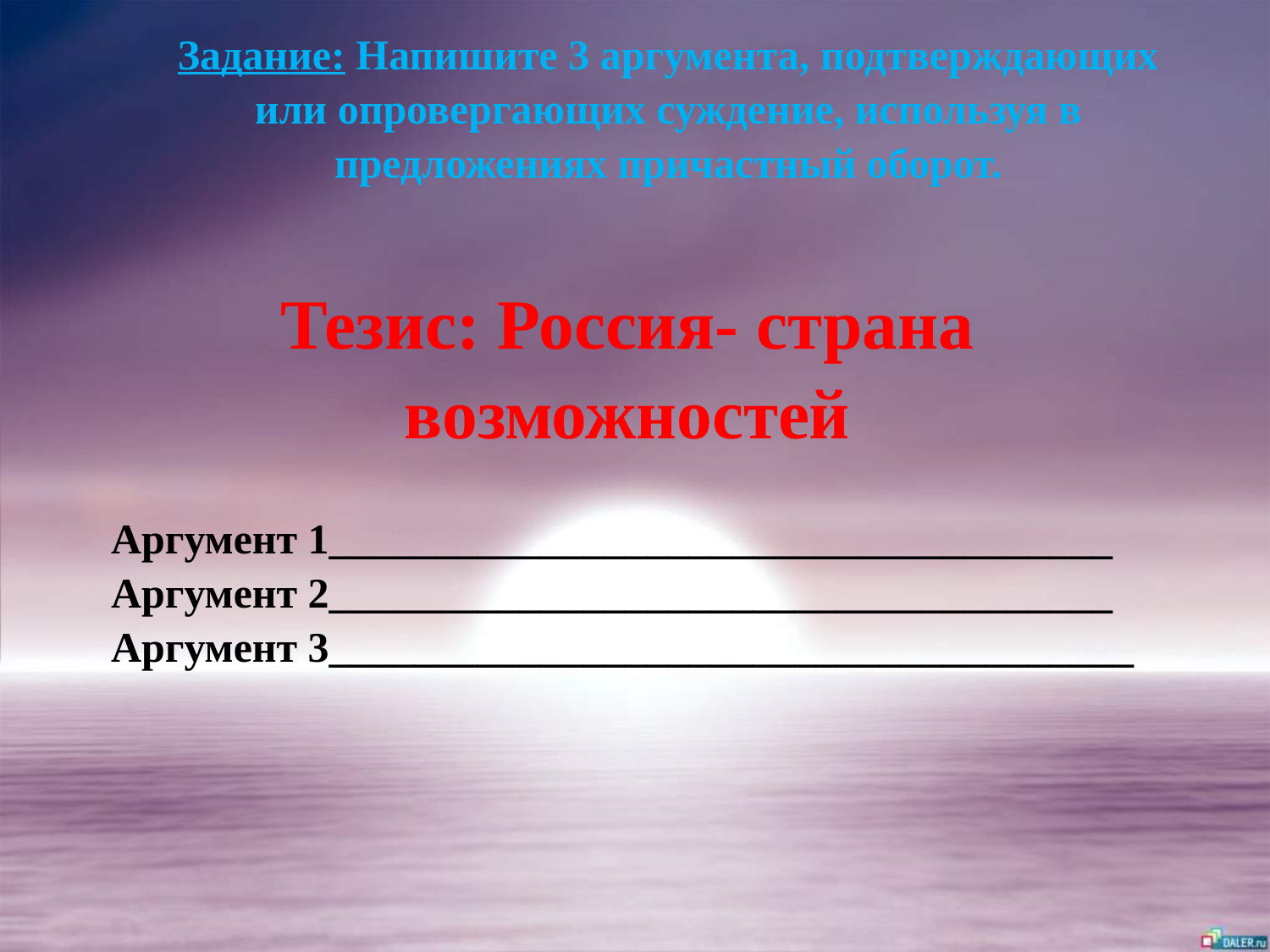

# Задание: Напишите 3 аргумента, подтверждающих или опровергающих суждение, используя в предложениях причастный оборот.
Тезис: Россия- страна возможностей

Аргумент 1_____________________________________
Аргумент 2_____________________________________
Аргумент 3______________________________________